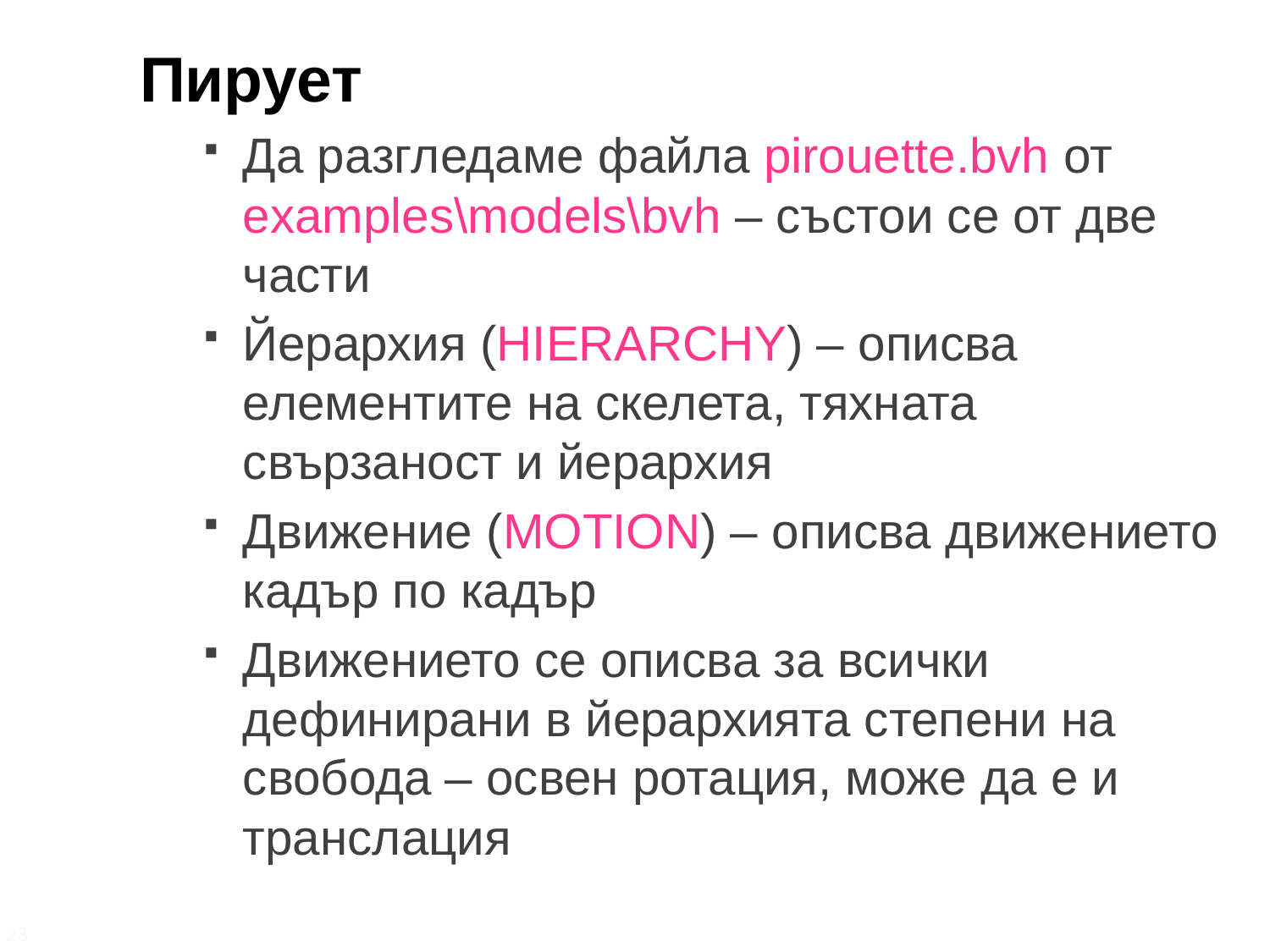

Пирует
Да разгледаме файла pirouette.bvh от examples\models\bvh – състои се от две части
Йерархия (HIERARCHY) – описва елементите на скелета, тяхната свързаност и йерархия
Движение (MOTION) – описва движението кадър по кадър
Движението се описва за всички дефинирани в йерархията степени на свобода – освен ротация, може да е и транслация